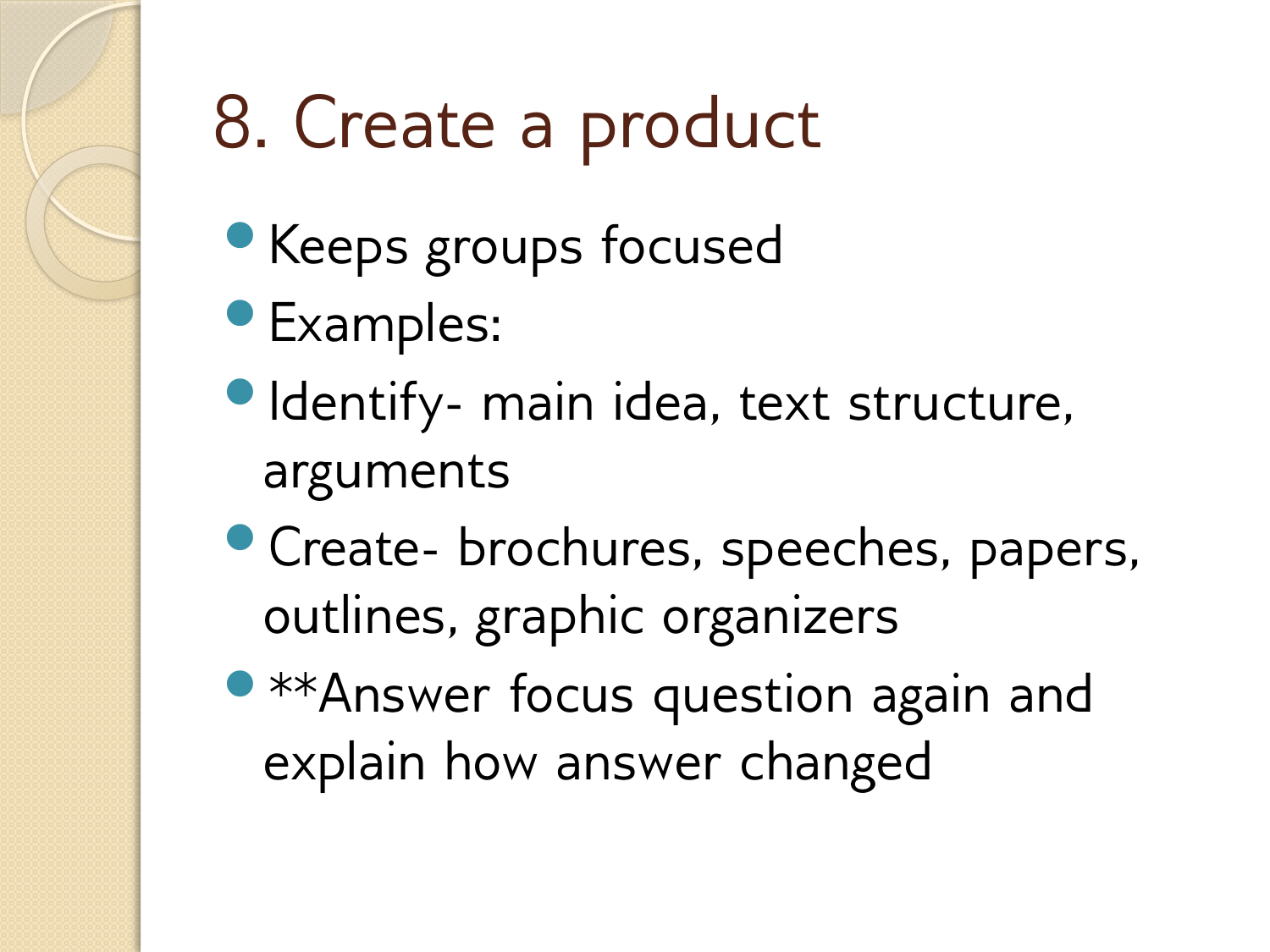

# 8. Create a product
Keeps groups focused
Examples:
Identify- main idea, text structure, arguments
Create- brochures, speeches, papers, outlines, graphic organizers
**Answer focus question again and explain how answer changed